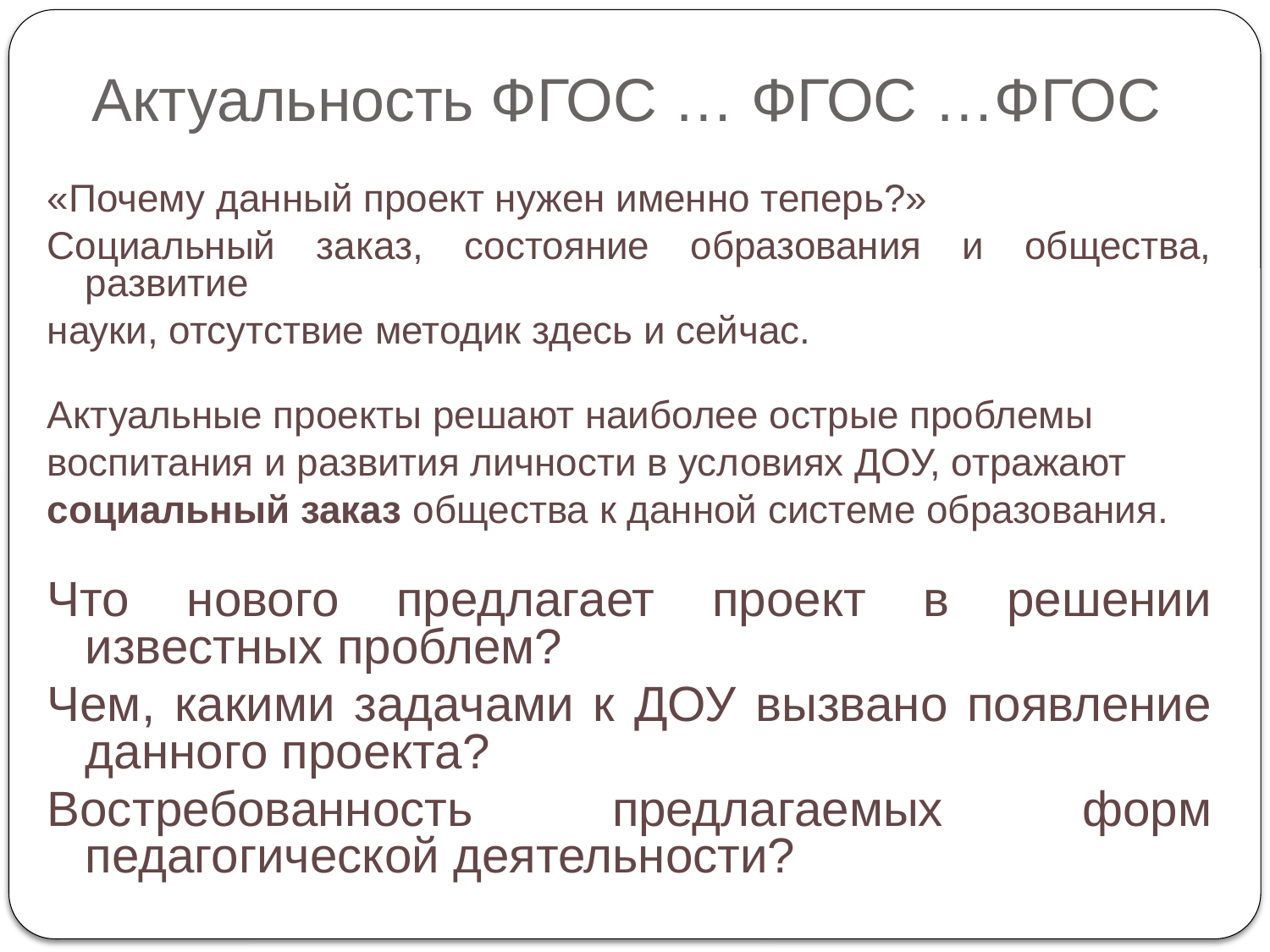

# Актуальность ФГОС … ФГОС …ФГОС
«Почему данный проект нужен именно теперь?»
Социальный заказ, состояние образования и общества, развитие
науки, отсутствие методик здесь и сейчас.

Актуальные проекты решают наиболее острые проблемы
воспитания и развития личности в условиях ДОУ, отражают
социальный заказ общества к данной системе образования.

Что нового предлагает проект в решении известных проблем?
Чем, какими задачами к ДОУ вызвано появление данного проекта?
Востребованность предлагаемых форм педагогической деятельности?